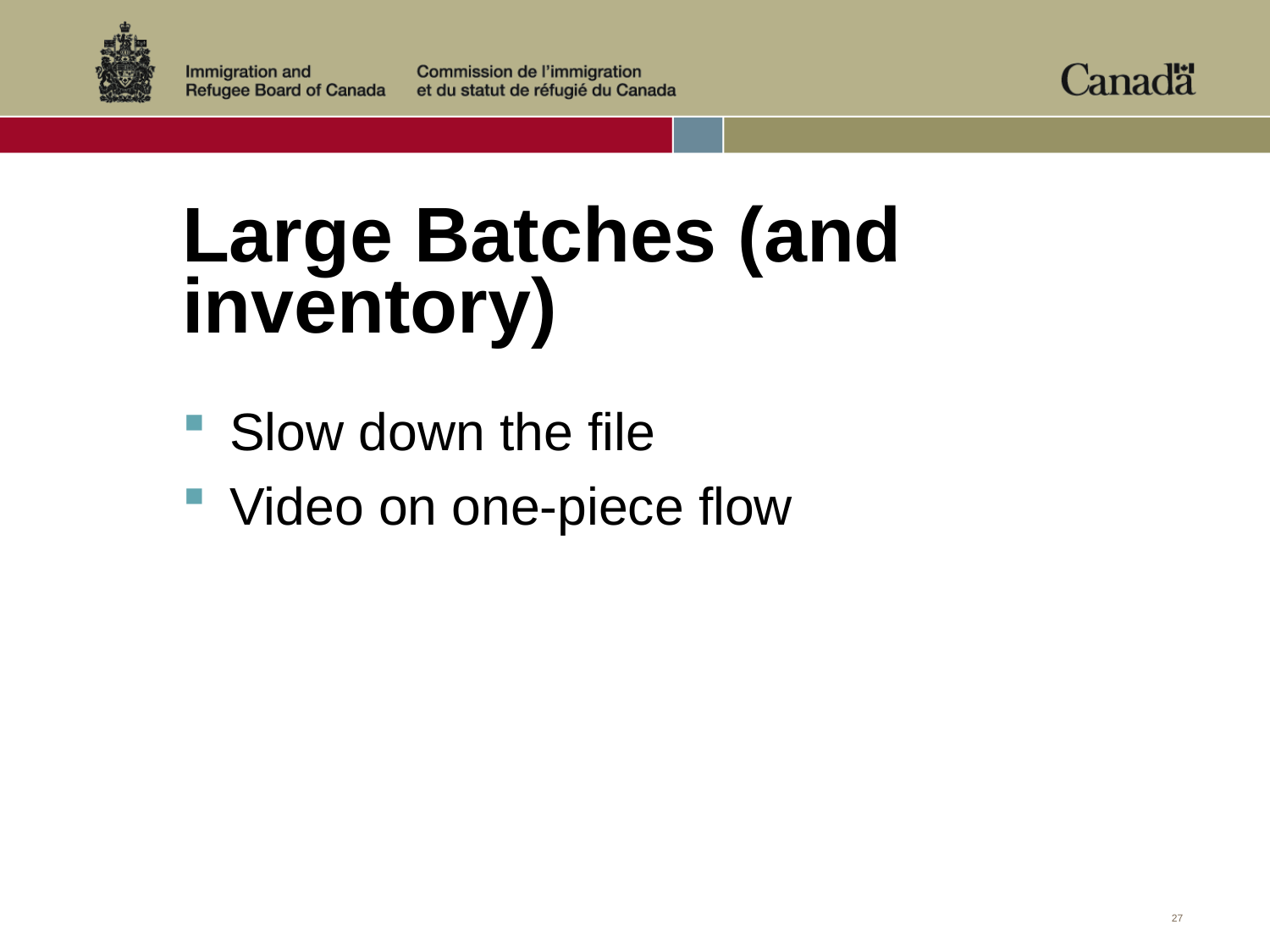

# Large Batches (and inventory)
Slow down the file
Video on one-piece flow
27